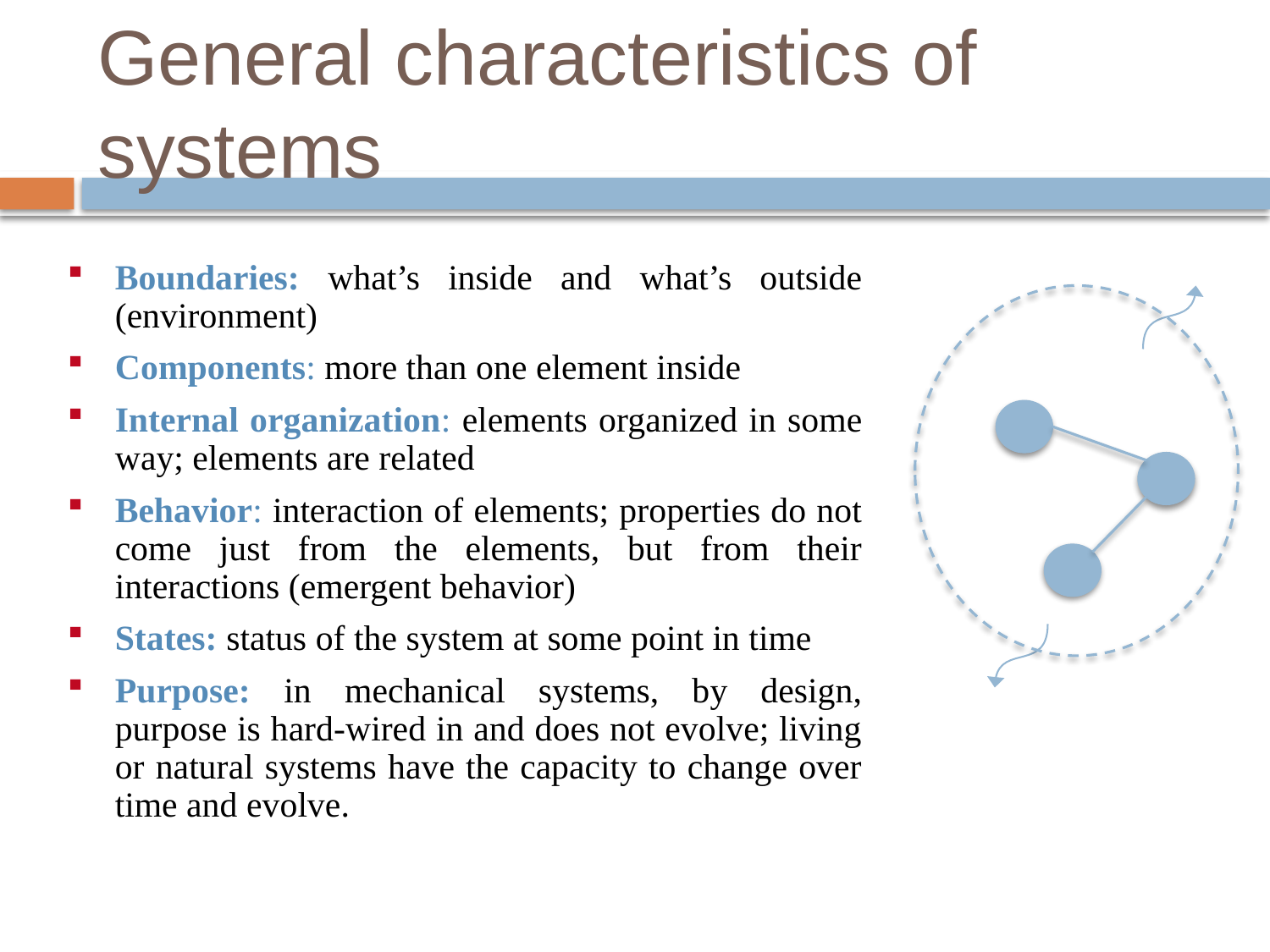

# General characteristics of systems
Boundaries: what’s inside and what’s outside (environment)
Components: more than one element inside
Internal organization: elements organized in some way; elements are related
Behavior: interaction of elements; properties do not come just from the elements, but from their interactions (emergent behavior)
States: status of the system at some point in time
Purpose: in mechanical systems, by design, purpose is hard-wired in and does not evolve; living or natural systems have the capacity to change over time and evolve.